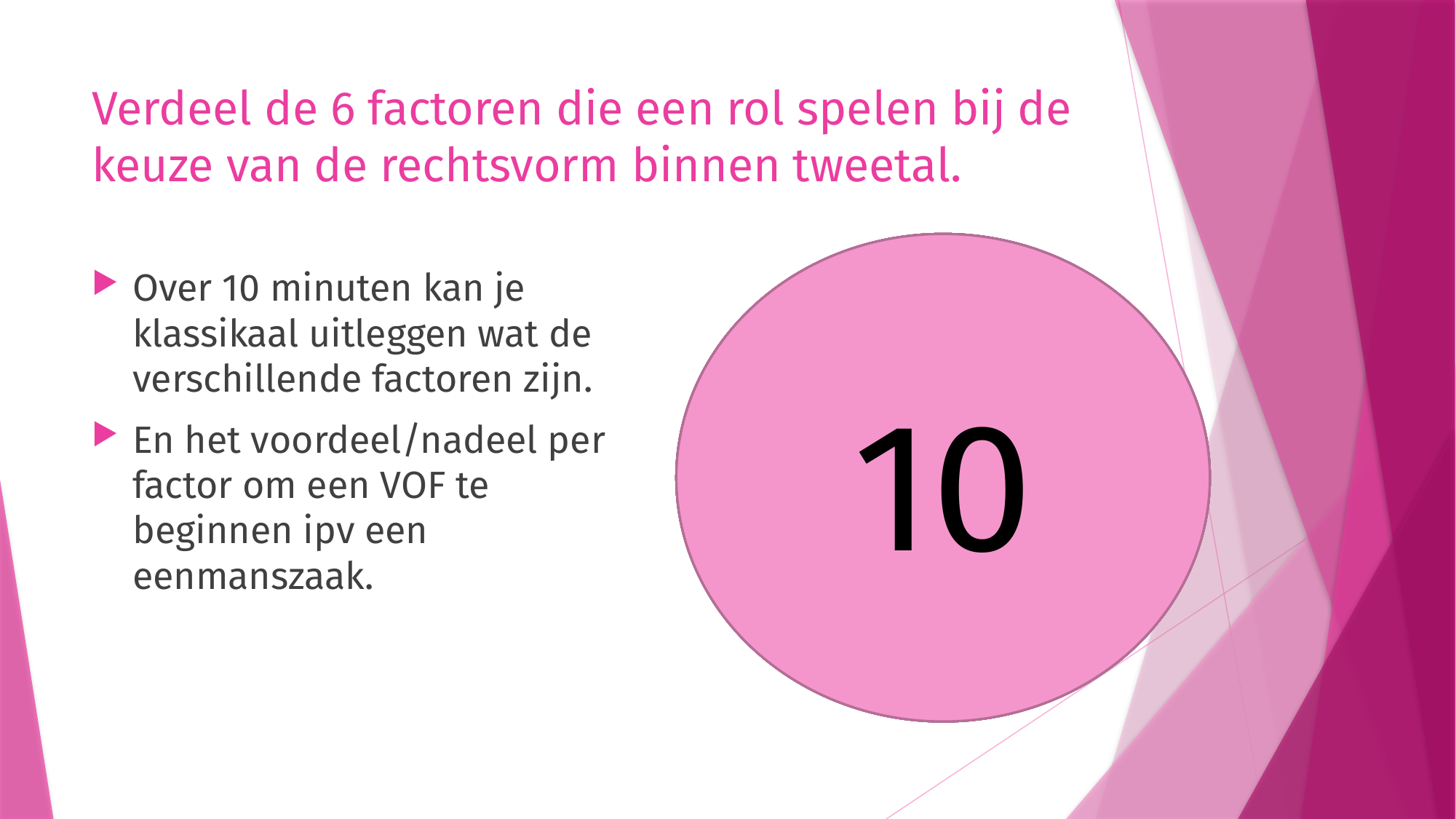

# Verdeel de 6 factoren die een rol spelen bij de keuze van de rechtsvorm binnen tweetal.
10
9
8
5
6
7
4
3
1
2
Over 10 minuten kan je klassikaal uitleggen wat de verschillende factoren zijn.
En het voordeel/nadeel per factor om een VOF te beginnen ipv een eenmanszaak.